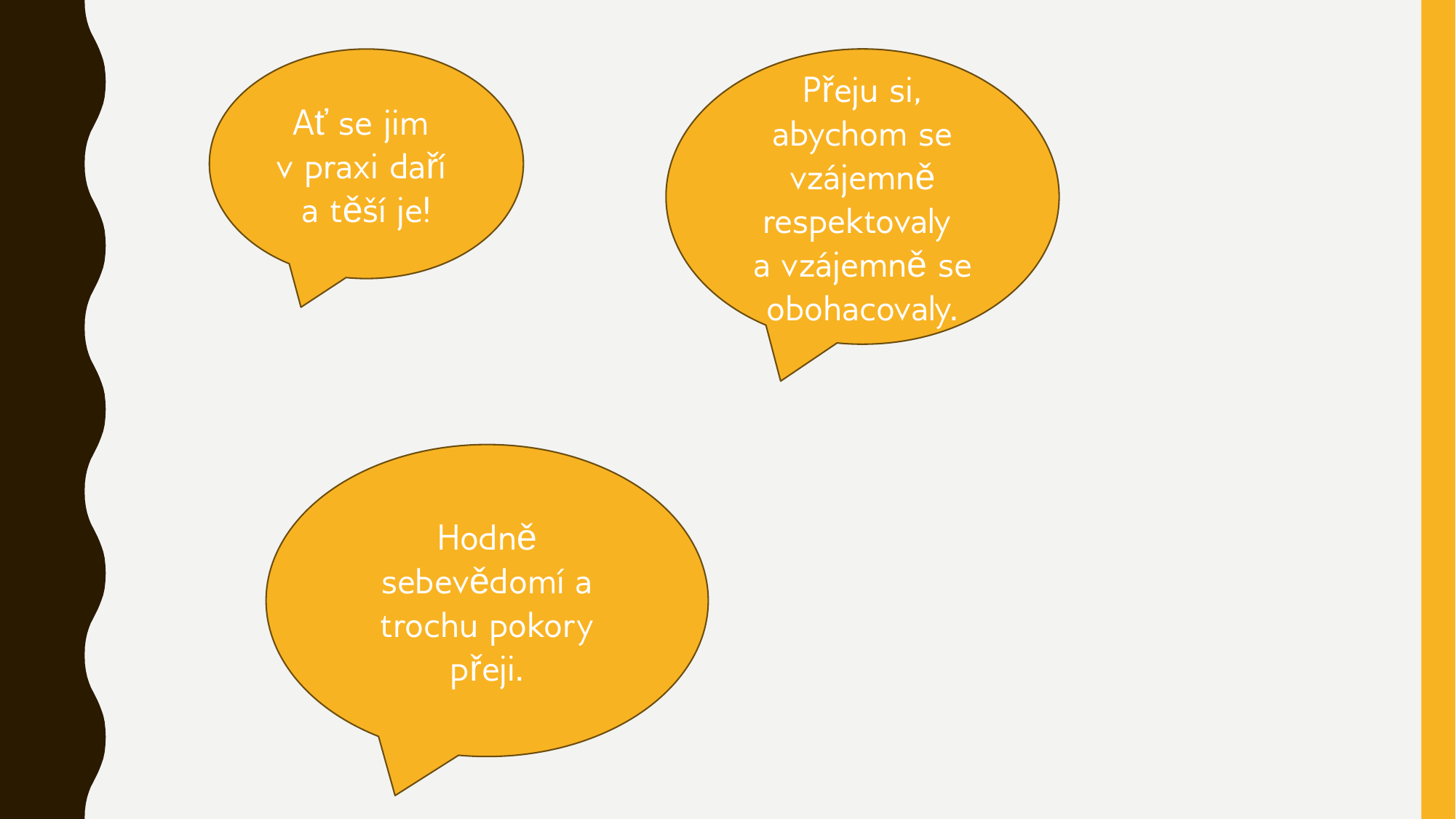

Ať se jim
v praxi daří
a těší je!
Přeju si, abychom se vzájemně respektovaly
a vzájemně se obohacovaly.
Hodně sebevědomí a trochu pokory přeji.